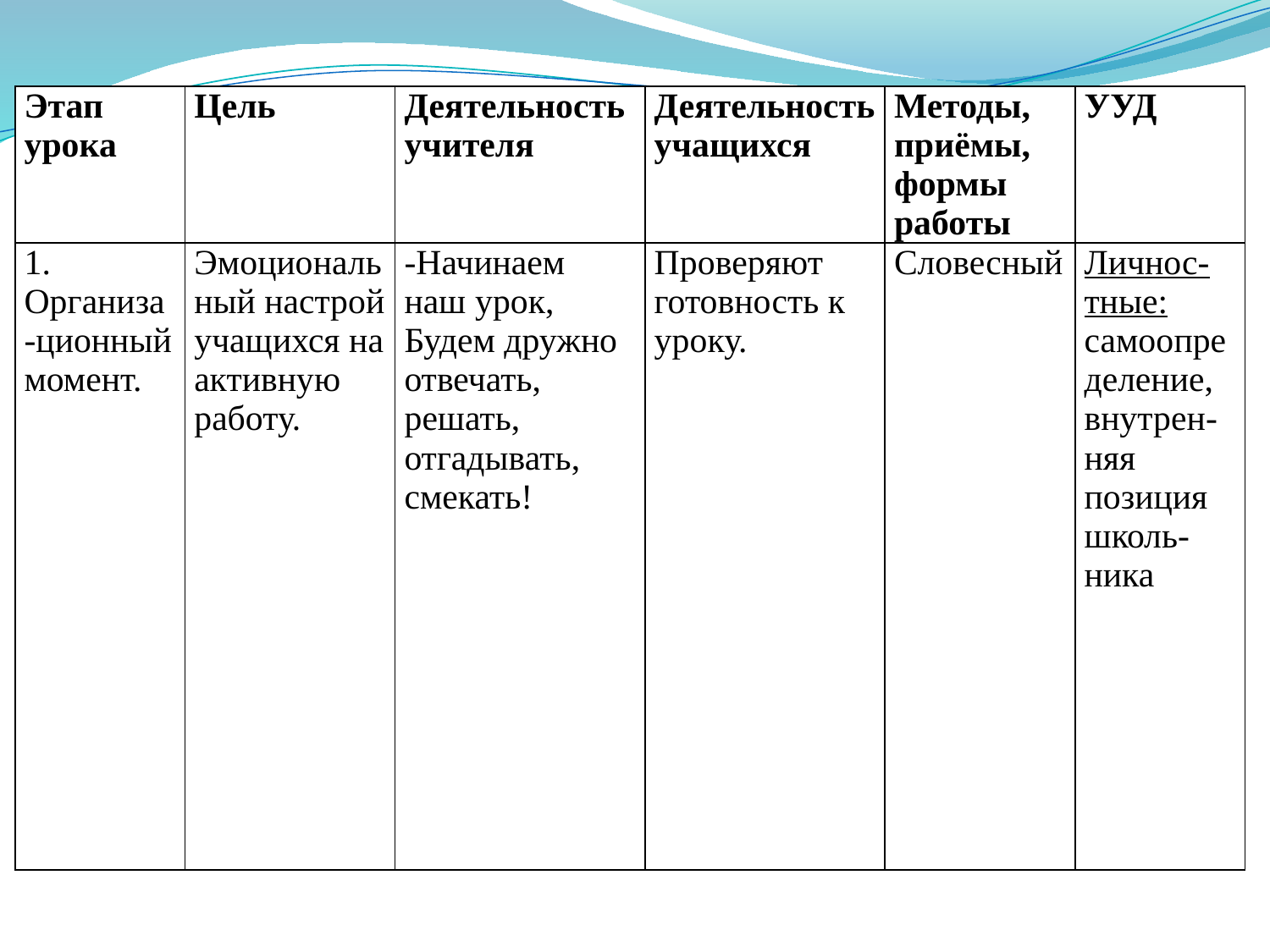

| Этап урока | Цель | Деятельность учителя | Деятельность учащихся | Методы, приёмы, формы работы | УУД |
| --- | --- | --- | --- | --- | --- |
| 1. Организа-ционный момент. | Эмоциональный настрой учащихся на активную работу. | -Начинаем наш урок, Будем дружно отвечать, решать, отгадывать, смекать! | Проверяют готовность к уроку. | Словесный | Личнос-тные: самоопределение, внутрен-няя позиция школь-ника |